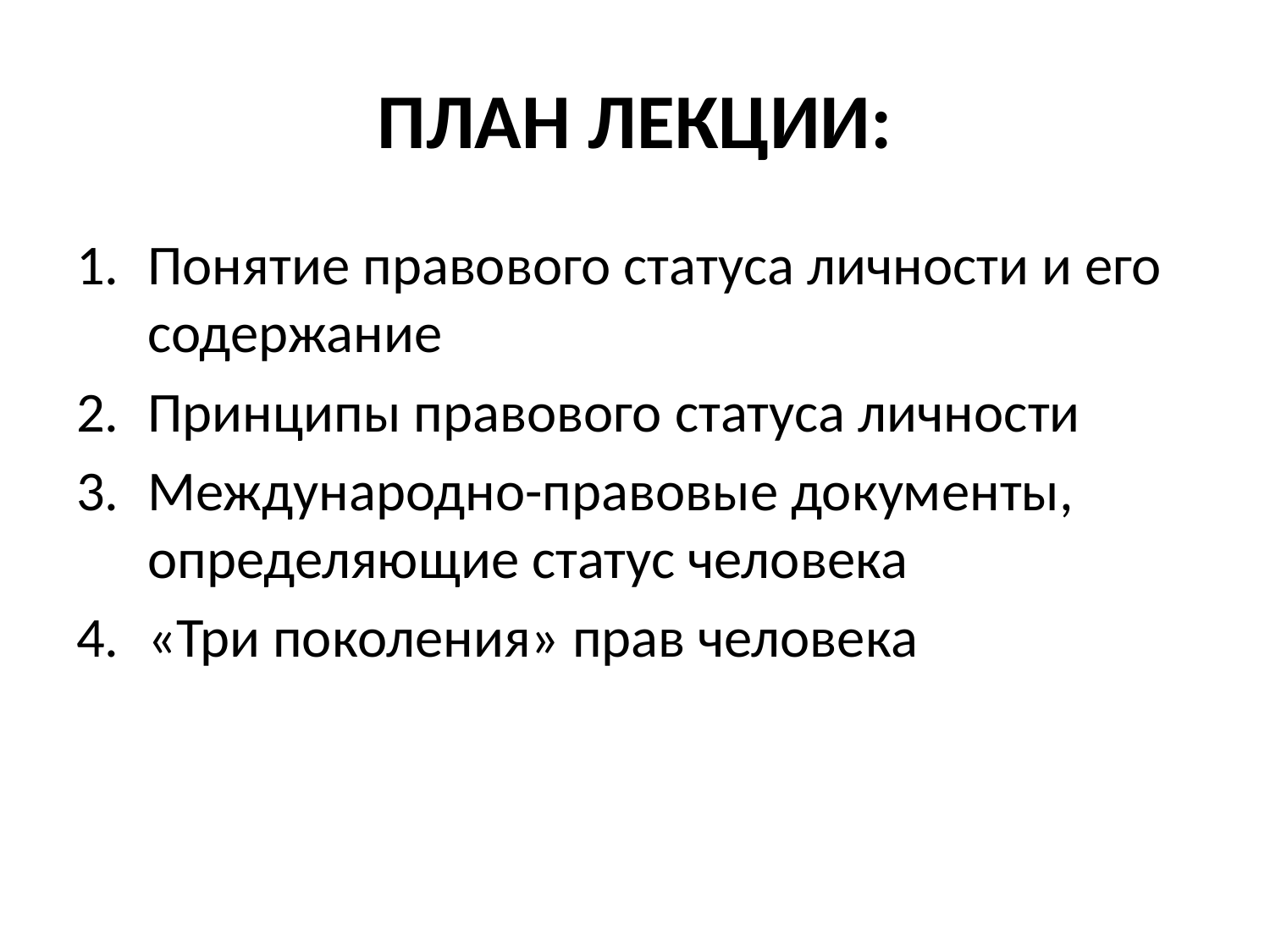

# ПЛАН ЛЕКЦИИ:
Понятие правового статуса личности и его содержание
Принципы правового статуса личности
Международно-правовые документы, определяющие статус человека
«Три поколения» прав человека